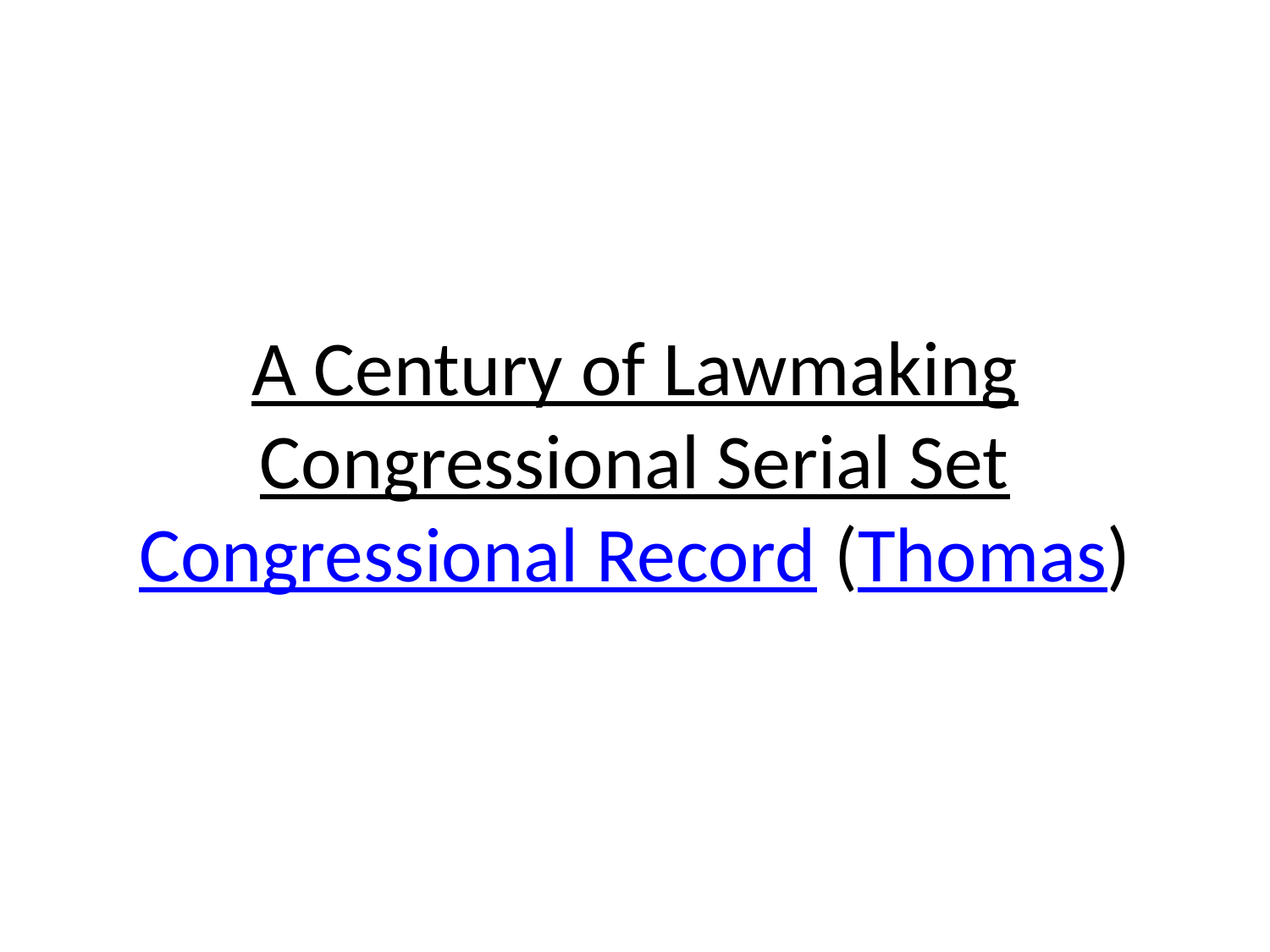

# A Century of Lawmaking Congressional Serial Set Congressional Record (Thomas)